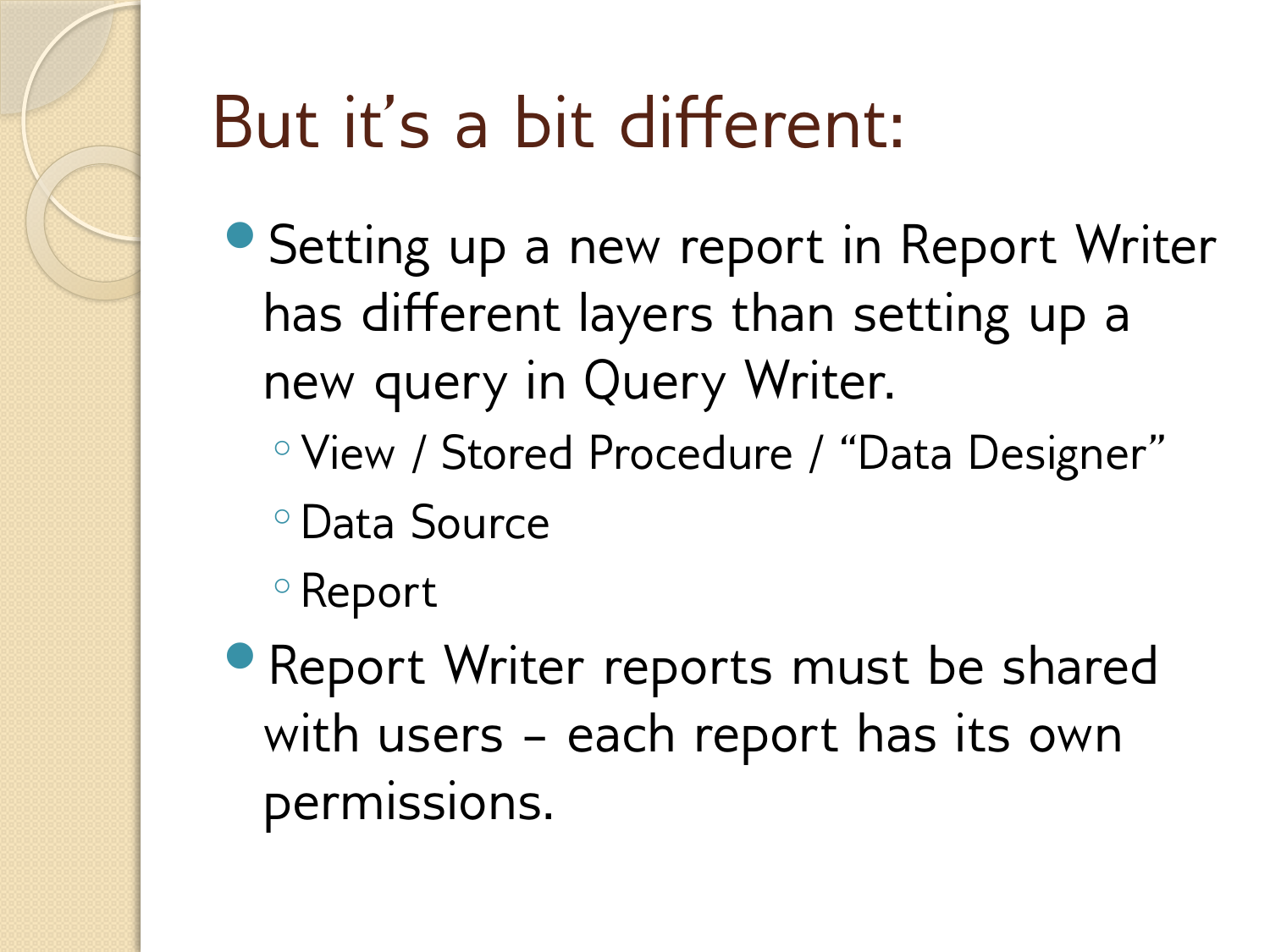

# But it’s a bit different:
Setting up a new report in Report Writer has different layers than setting up a new query in Query Writer.
View / Stored Procedure / “Data Designer”
Data Source
Report
Report Writer reports must be shared with users – each report has its own permissions.